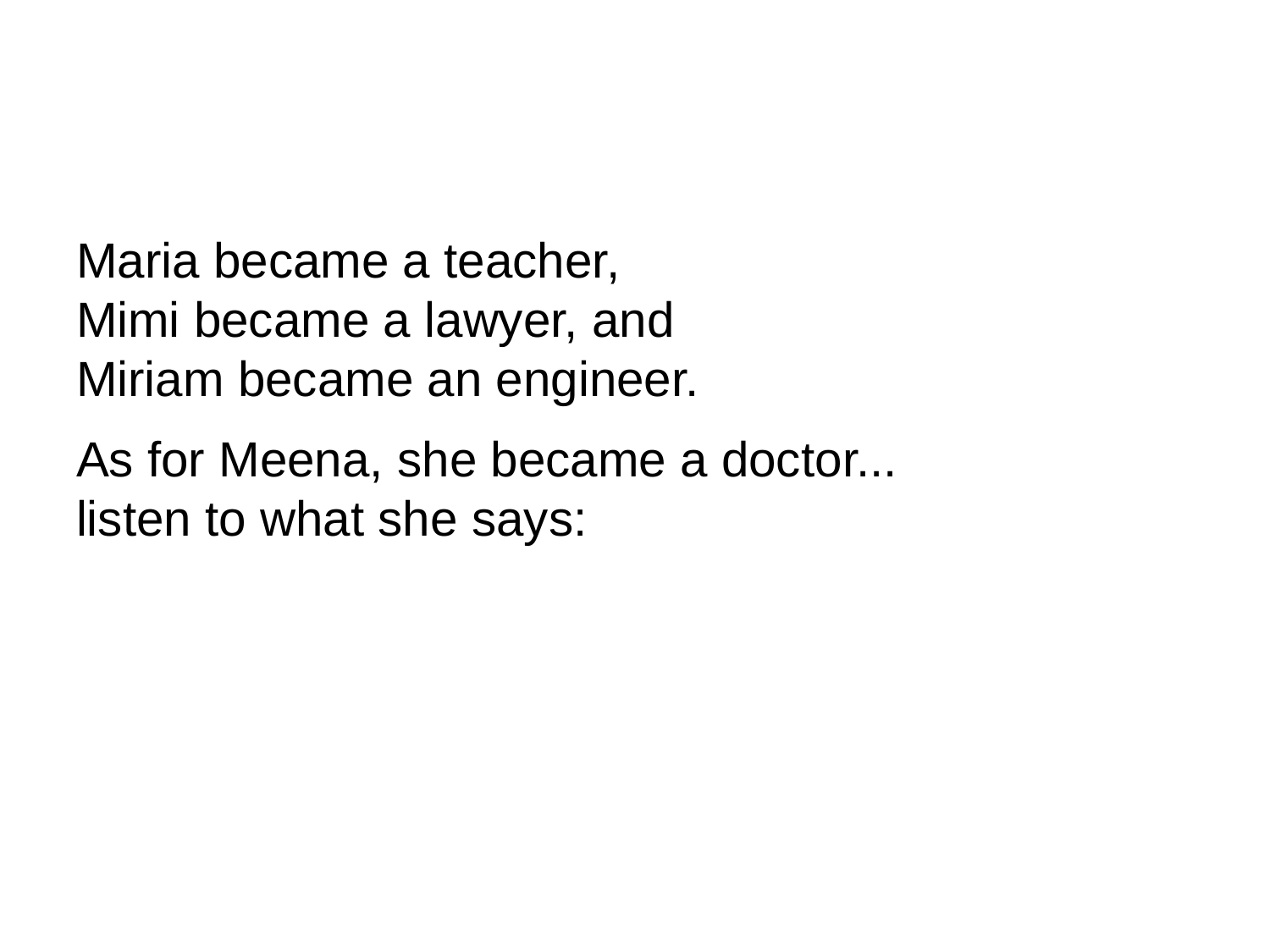

Maria became a teacher,
Mimi became a lawyer, and
Miriam became an engineer.
As for Meena, she became a doctor...
listen to what she says: